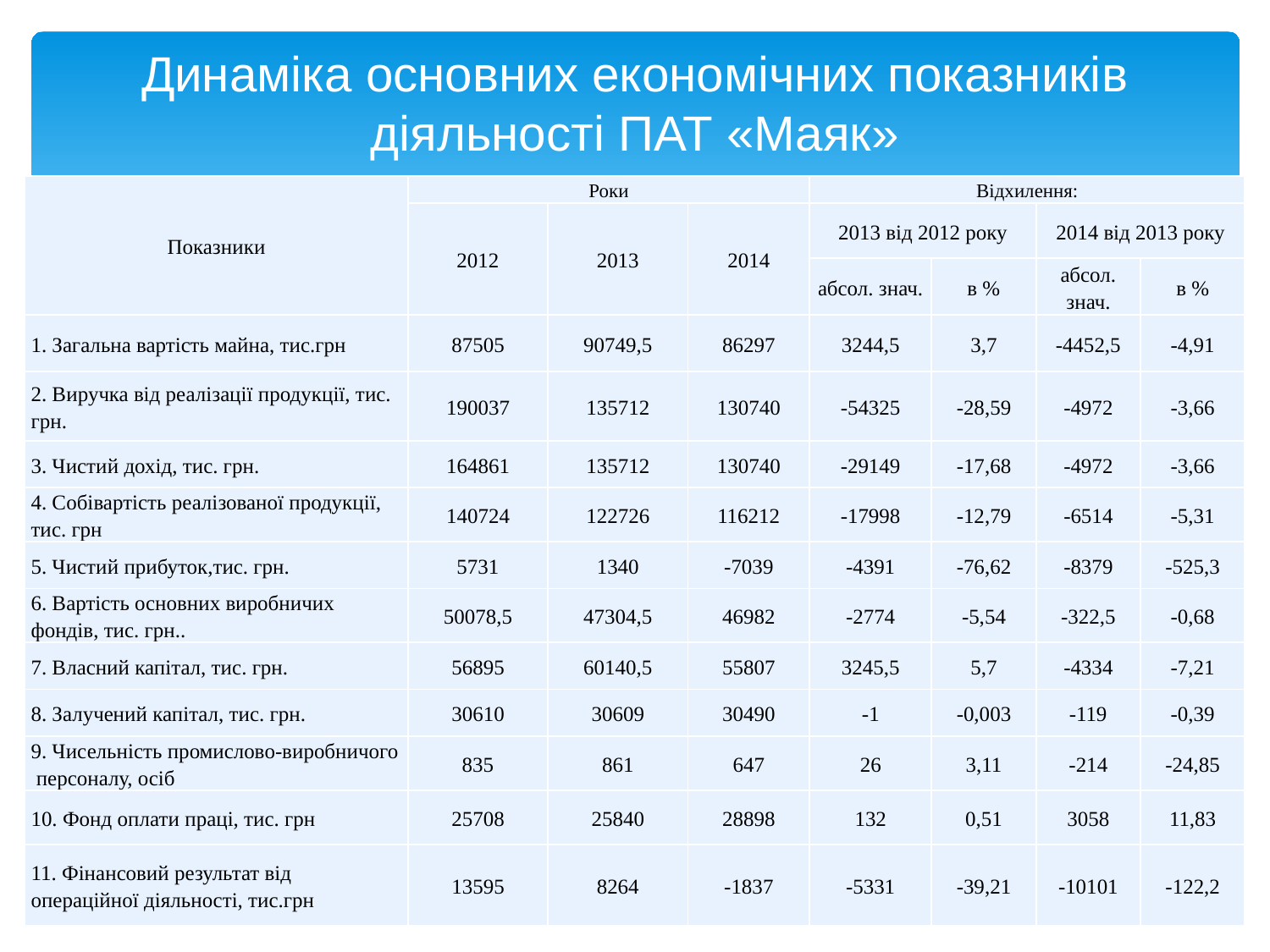

# Динаміка основних економічних показників діяльності ПАТ «Маяк»
| Показники | Роки |  |  | Відхилення: |  |  |  |
| --- | --- | --- | --- | --- | --- | --- | --- |
|  | 2012 | 2013 | 2014 | 2013 від 2012 року |  | 2014 від 2013 року |  |
|  |  |  |  | абсол. знач. | в % | абсол. знач. | в % |
| 1. Загальна вартість майна, тис.грн | 87505 | 90749,5 | 86297 | 3244,5 | 3,7 | -4452,5 | -4,91 |
| 2. Виручка від реалізації продукції, тис. грн. | 190037 | 135712 | 130740 | -54325 | -28,59 | -4972 | -3,66 |
| 3. Чистий дохід, тис. грн. | 164861 | 135712 | 130740 | -29149 | -17,68 | -4972 | -3,66 |
| 4. Собівартість реалізованої продукції, тис. грн | 140724 | 122726 | 116212 | -17998 | -12,79 | -6514 | -5,31 |
| 5. Чистий прибуток,тис. грн. | 5731 | 1340 | -7039 | -4391 | -76,62 | -8379 | -525,3 |
| 6. Вартість основних виробничих фондів, тис. грн.. | 50078,5 | 47304,5 | 46982 | -2774 | -5,54 | -322,5 | -0,68 |
| 7. Власний капітал, тис. грн. | 56895 | 60140,5 | 55807 | 3245,5 | 5,7 | -4334 | -7,21 |
| 8. Залучений капітал, тис. грн. | 30610 | 30609 | 30490 | -1 | -0,003 | -119 | -0,39 |
| 9. Чисельність промислово-виробничого персоналу, осіб | 835 | 861 | 647 | 26 | 3,11 | -214 | -24,85 |
| 10. Фонд оплати праці, тис. грн | 25708 | 25840 | 28898 | 132 | 0,51 | 3058 | 11,83 |
| 11. Фінансовий результат від операційної діяльності, тис.грн | 13595 | 8264 | -1837 | -5331 | -39,21 | -10101 | -122,2 |